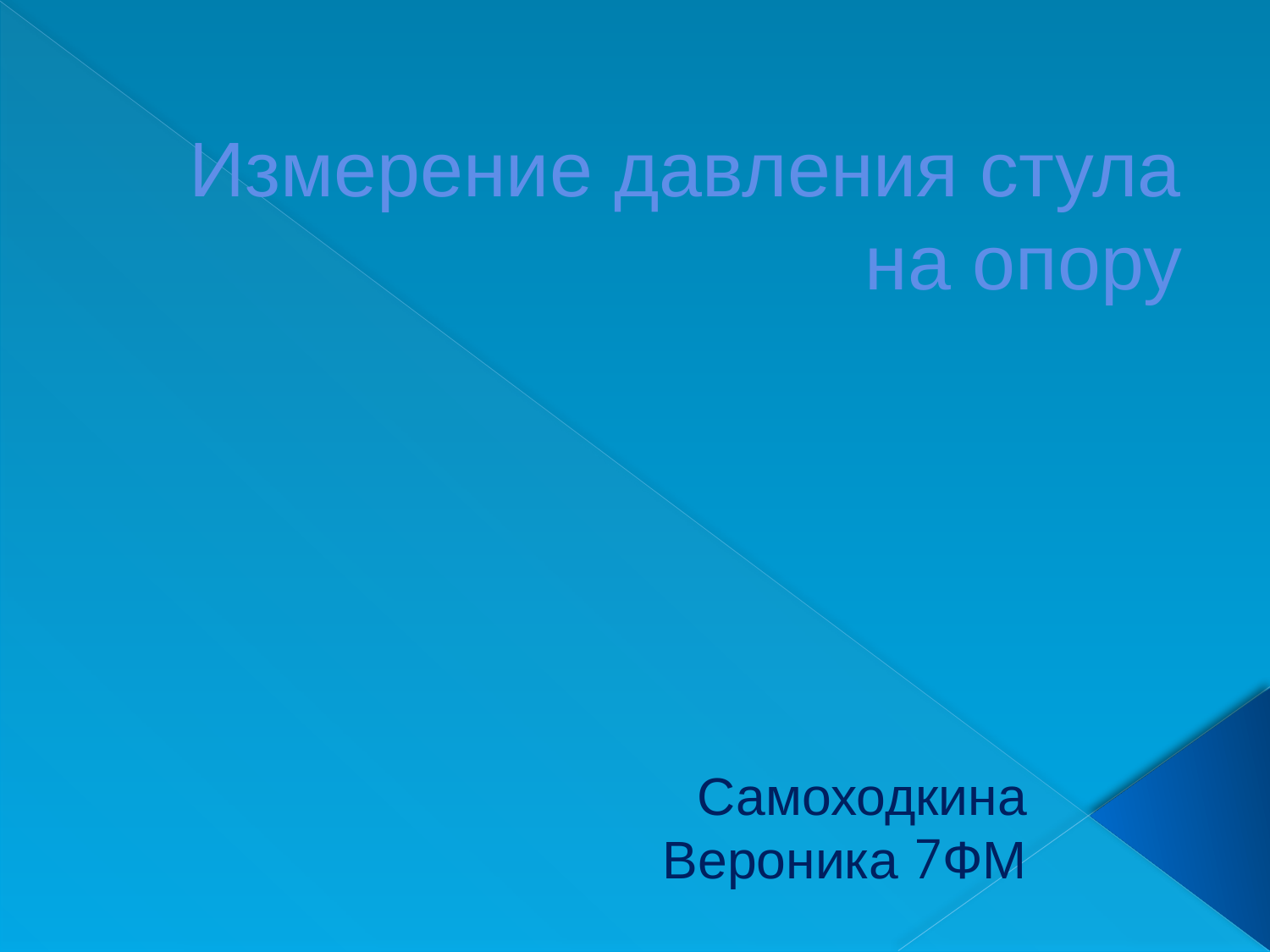

# Измерение давления стула на опору
Самоходкина Вероника 7ФМ